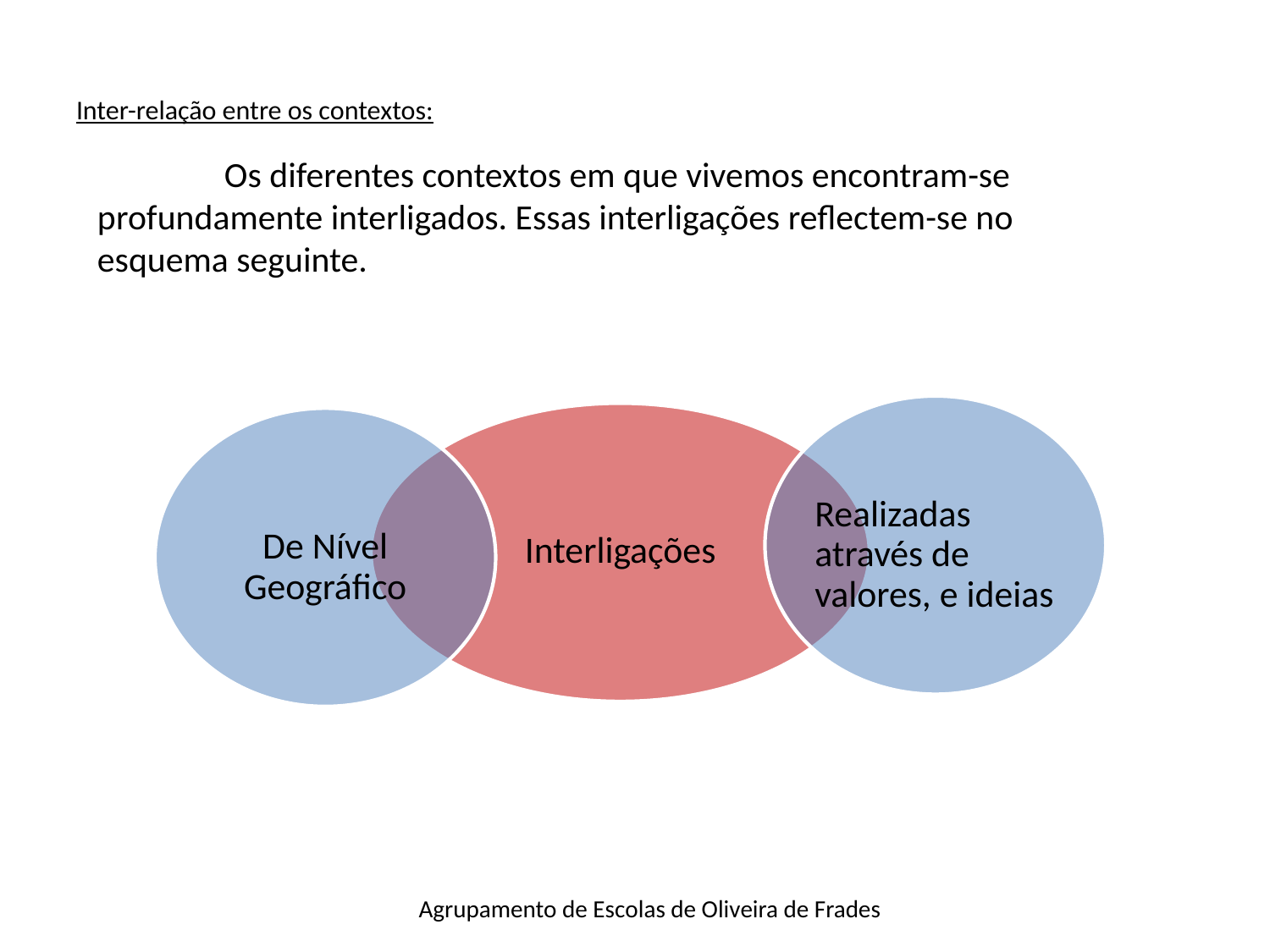

# Inter-relação entre os contextos:

	Os diferentes contextos em que vivemos encontram-se profundamente interligados. Essas interligações reflectem-se no esquema seguinte.

Interligações
Realizadas através de valores, e ideias
De Nível Geográfico
Agrupamento de Escolas de Oliveira de Frades